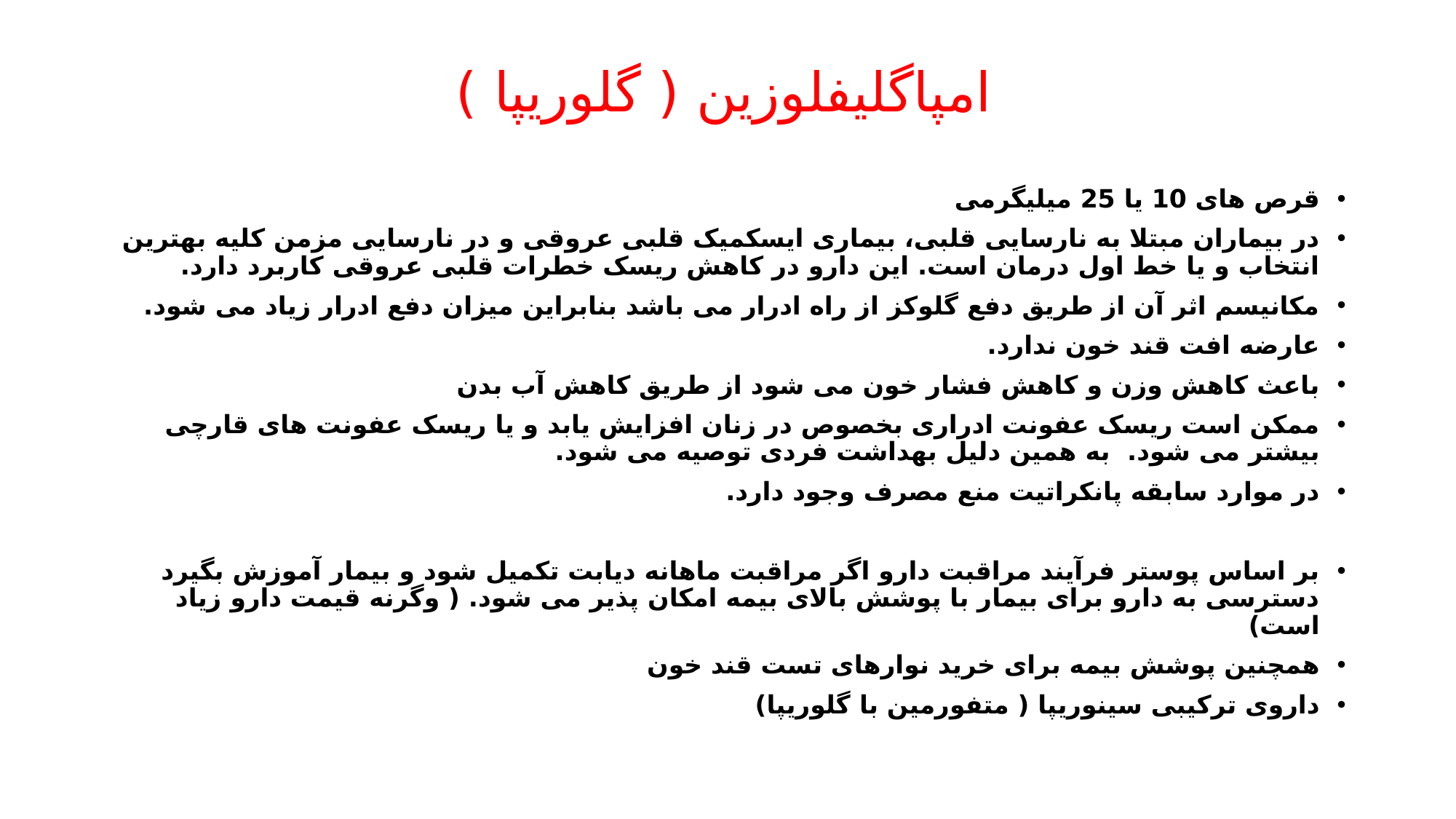

# امپاگلیفلوزین ( گلوریپا )
قرص های 10 یا 25 میلیگرمی
در بیماران مبتلا به نارسایی قلبی، بیماری ایسکمیک قلبی عروقی و در نارسایی مزمن کلیه بهترین انتخاب و یا خط اول درمان است. این دارو در کاهش ریسک خطرات قلبی عروقی کاربرد دارد.
مکانیسم اثر آن از طریق دفع گلوکز از راه ادرار می باشد بنابراین میزان دفع ادرار زیاد می شود.
عارضه افت قند خون ندارد.
باعث کاهش وزن و کاهش فشار خون می شود از طریق کاهش آب بدن
ممکن است ریسک عفونت ادراری بخصوص در زنان افزایش یابد و یا ریسک عفونت های قارچی بیشتر می شود.  به همین دلیل بهداشت فردی توصیه می شود.
در موارد سابقه پانکراتیت منع مصرف وجود دارد.

بر اساس پوستر فرآیند مراقبت دارو اگر مراقبت ماهانه دیابت تکمیل شود و بیمار آموزش بگیرد دسترسی به دارو برای بیمار با پوشش بالای بیمه امکان پذیر می شود. ( وگرنه قیمت دارو زیاد است)
همچنین پوشش بیمه برای خرید نوارهای تست قند خون
داروی ترکیبی سینوریپا ( متفورمین با گلوریپا)